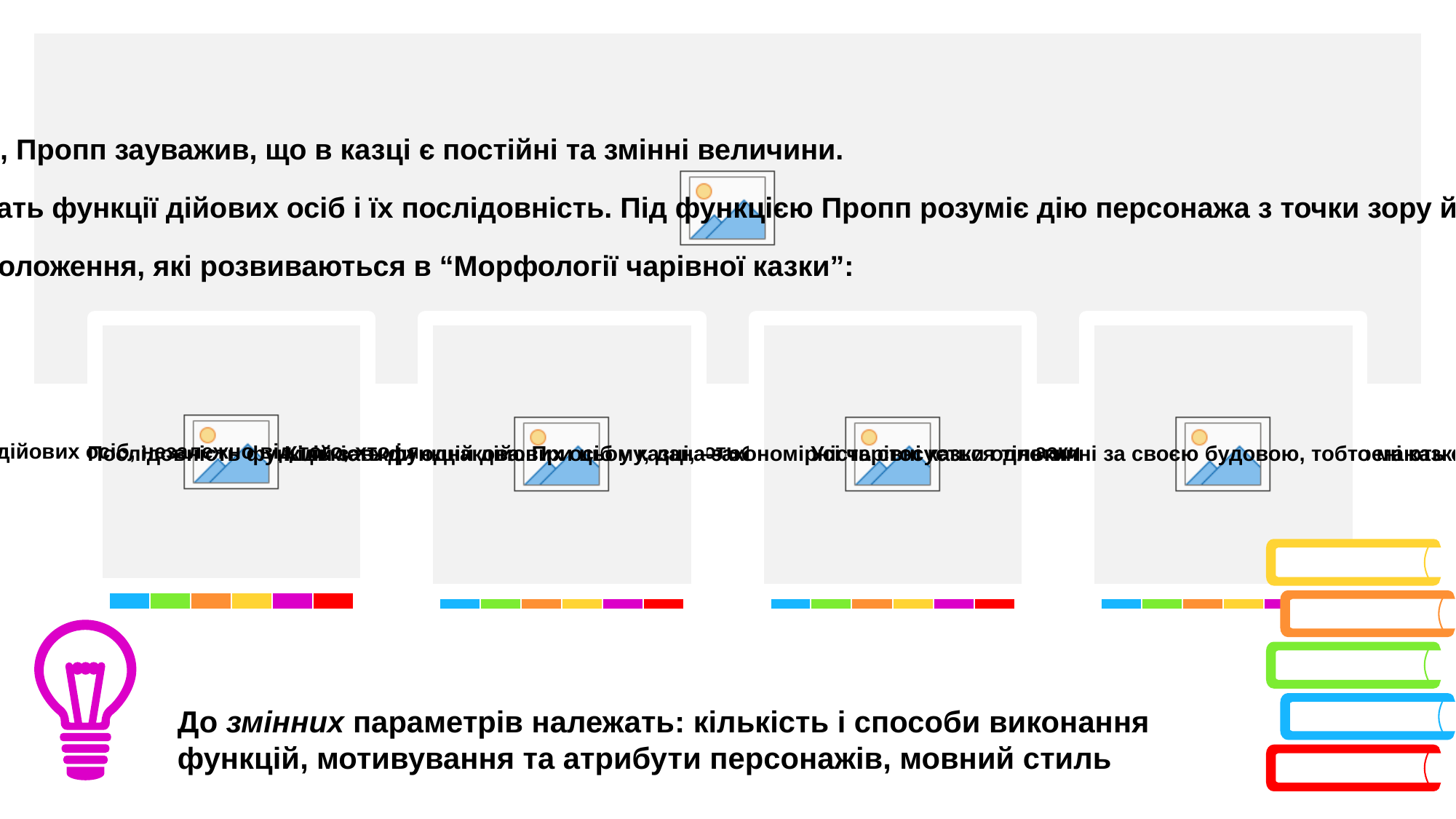

Вивчаючи фольклор, Пропп зауважив, що в казці є постійні та змінні величини.
До постійних належать функції дійових осіб і їх послідовність. Під функцією Пропп розуміє дію персонажа з точки зору його стосунку до перебігу дії.
Чотири центральні положення, які розвиваються в “Морфології чарівної казки”:
Постійними, стійкими елементами казки слугують функції дійових осіб, незалежно від того, хто і як їх виконує. Вони утворюють основні складові частини казки.
Кількість функцій дійових осіб у казці, — обмежена.
Послідовність функцій завжди однакова. При цьому, дана закономірність стосується тільки фольклору — штучно створені казки їй не підпорядковані.
Усі чарівні казки однотипні за своєю будовою, тобто мають однакові функції.

До змінних параметрів належать: кількість і способи виконання функцій, мотивування та атрибути персонажів, мовний стиль